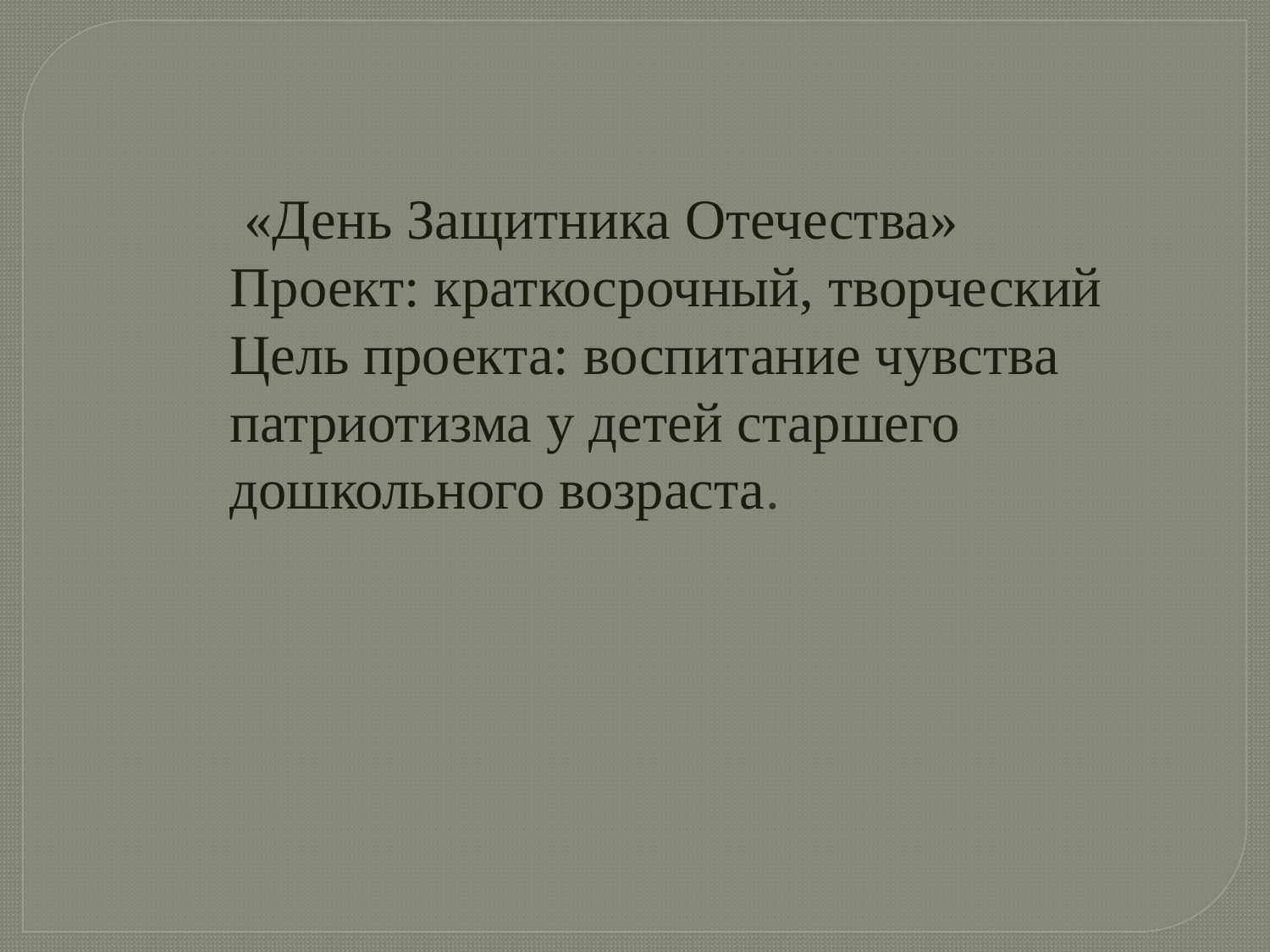

«День Защитника Отечества»
Проект: краткосрочный, творческий
Цель проекта: воспитание чувства патриотизма у детей старшего дошкольного возраста.